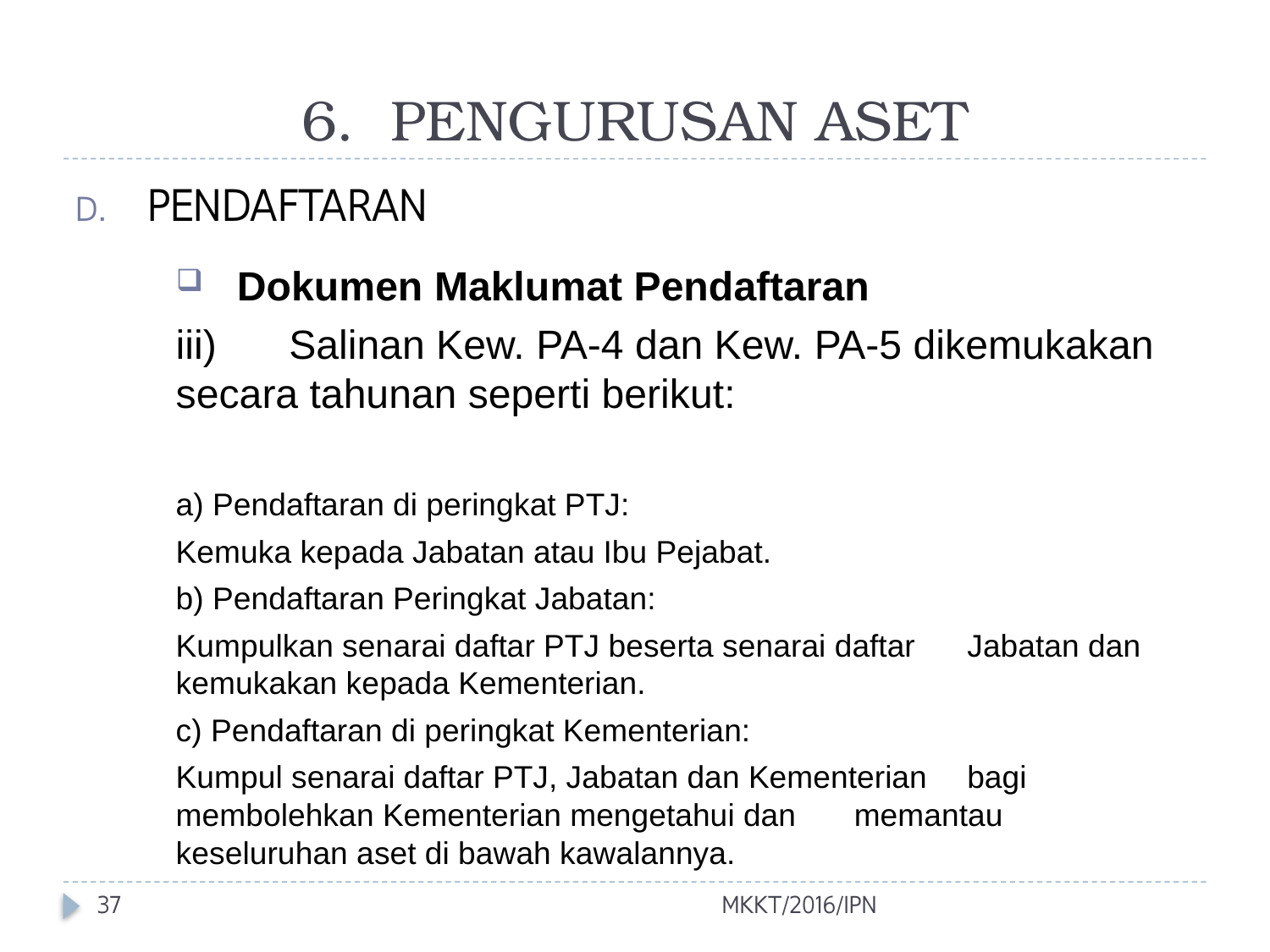

# 6.  PENGURUSAN ASET
PENDAFTARAN
Dokumen Maklumat Pendaftaran
iii)	Salinan Kew. PA-4 dan Kew. PA-5 dikemukakan secara tahunan seperti berikut:

a) Pendaftaran di peringkat PTJ:
	Kemuka kepada Jabatan atau Ibu Pejabat.
b) Pendaftaran Peringkat Jabatan:
	Kumpulkan senarai daftar PTJ beserta senarai daftar 	Jabatan dan kemukakan kepada Kementerian.
c) Pendaftaran di peringkat Kementerian:
	Kumpul senarai daftar PTJ, Jabatan dan Kementerian 	bagi membolehkan Kementerian mengetahui dan 	memantau keseluruhan aset di bawah kawalannya.

37
MKKT/2016/IPN